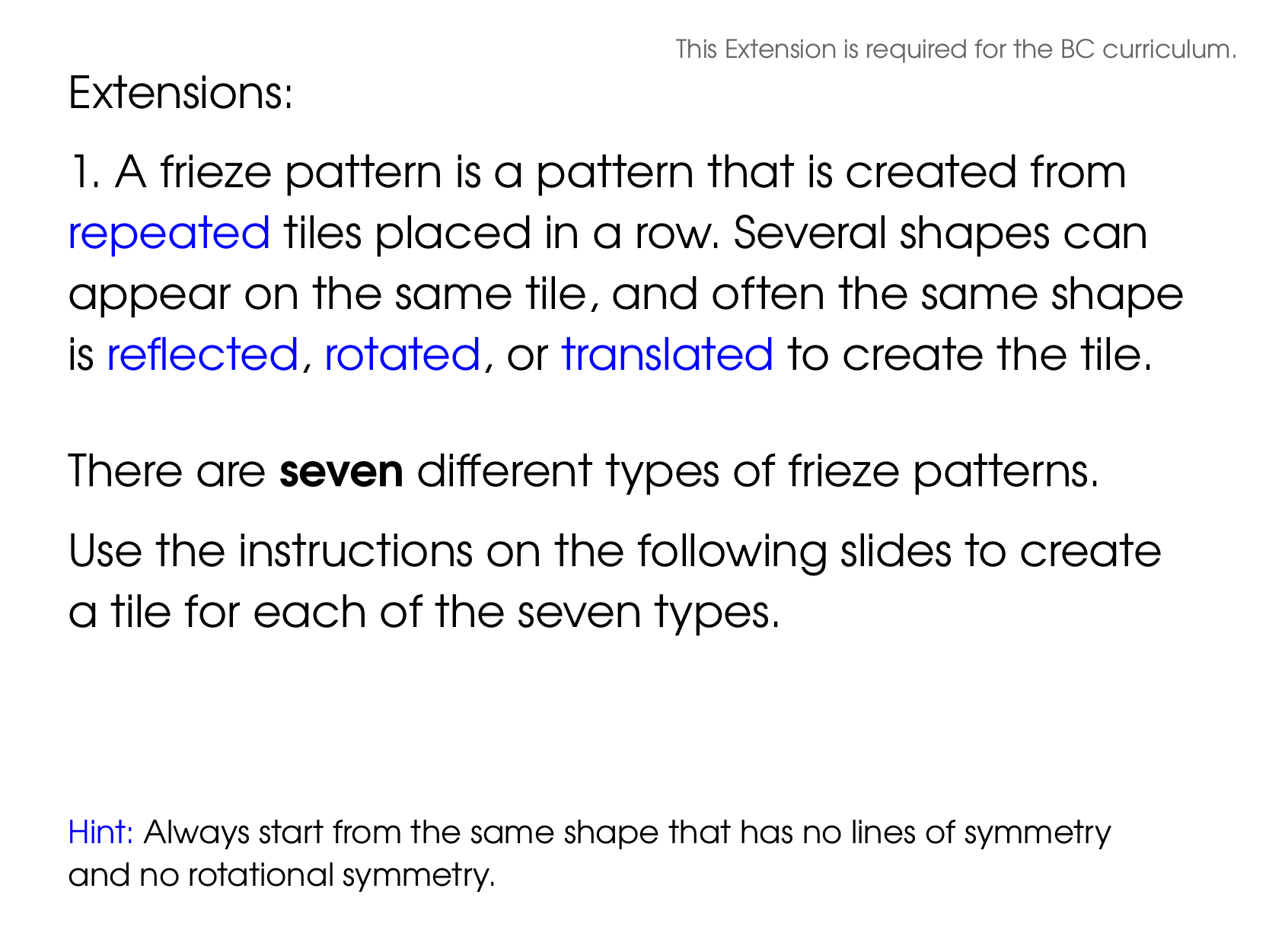

This Extension is required for the BC curriculum.
Extensions:
1. A frieze pattern is a pattern that is created from repeated tiles placed in a row. Several shapes can appear on the same tile, and often the same shape is reflected, rotated, or translated to create the tile.
There are seven different types of frieze patterns.
Use the instructions on the following slides to create a tile for each of the seven types.
Hint: Always start from the same shape that has no lines of symmetry and no rotational symmetry.